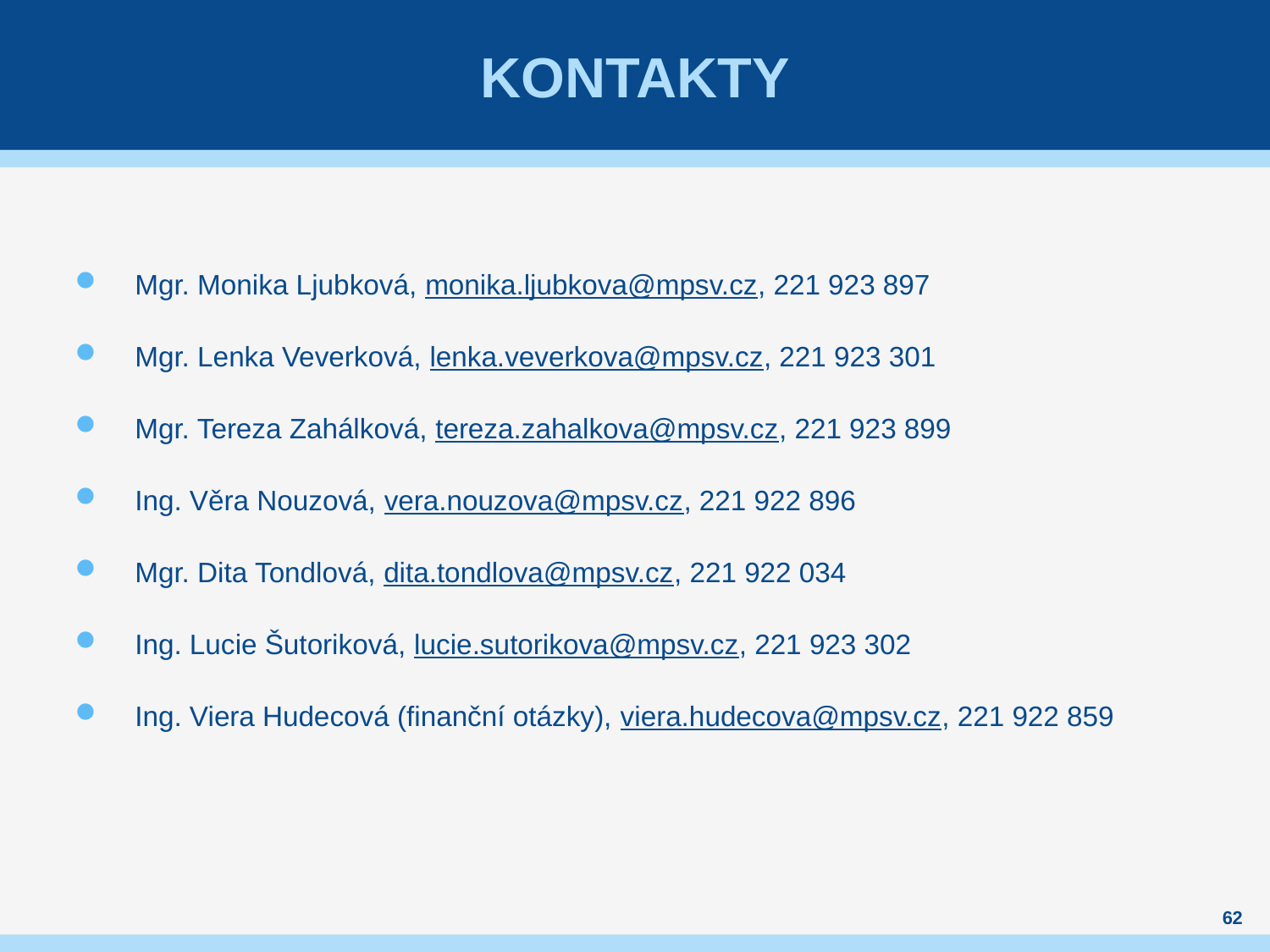

# KONTAKTY
Mgr. Monika Ljubková, monika.ljubkova@mpsv.cz, 221 923 897
Mgr. Lenka Veverková, lenka.veverkova@mpsv.cz, 221 923 301
Mgr. Tereza Zahálková, tereza.zahalkova@mpsv.cz, 221 923 899
Ing. Věra Nouzová, vera.nouzova@mpsv.cz, 221 922 896
Mgr. Dita Tondlová, dita.tondlova@mpsv.cz, 221 922 034
Ing. Lucie Šutoriková, lucie.sutorikova@mpsv.cz, 221 923 302
Ing. Viera Hudecová (finanční otázky), viera.hudecova@mpsv.cz, 221 922 859

62